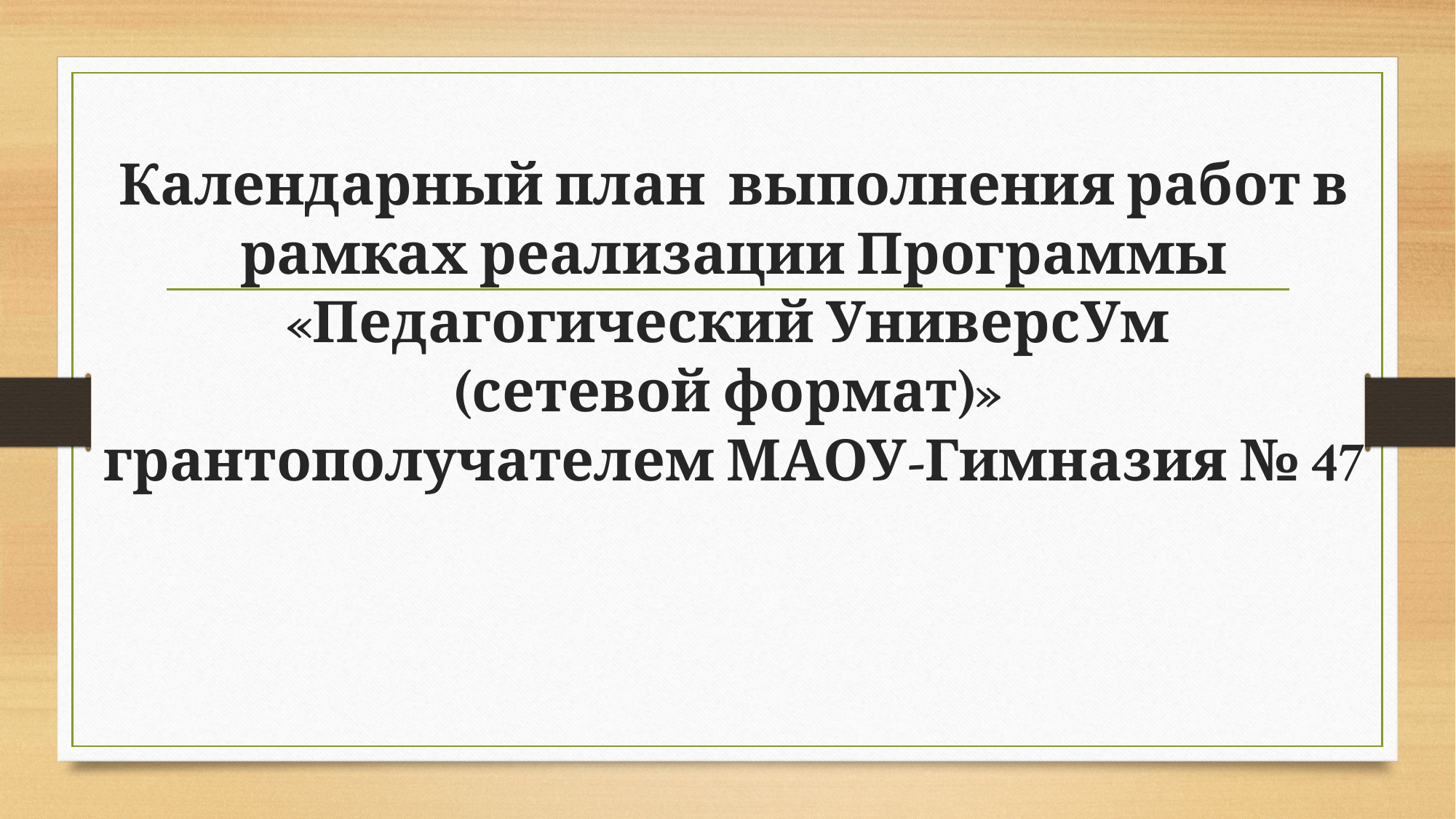

# Календарный план  выполнения работ в рамках реализации Программы «Педагогический УниверсУм (сетевой формат)» грантополучателем МАОУ-Гимназия № 47